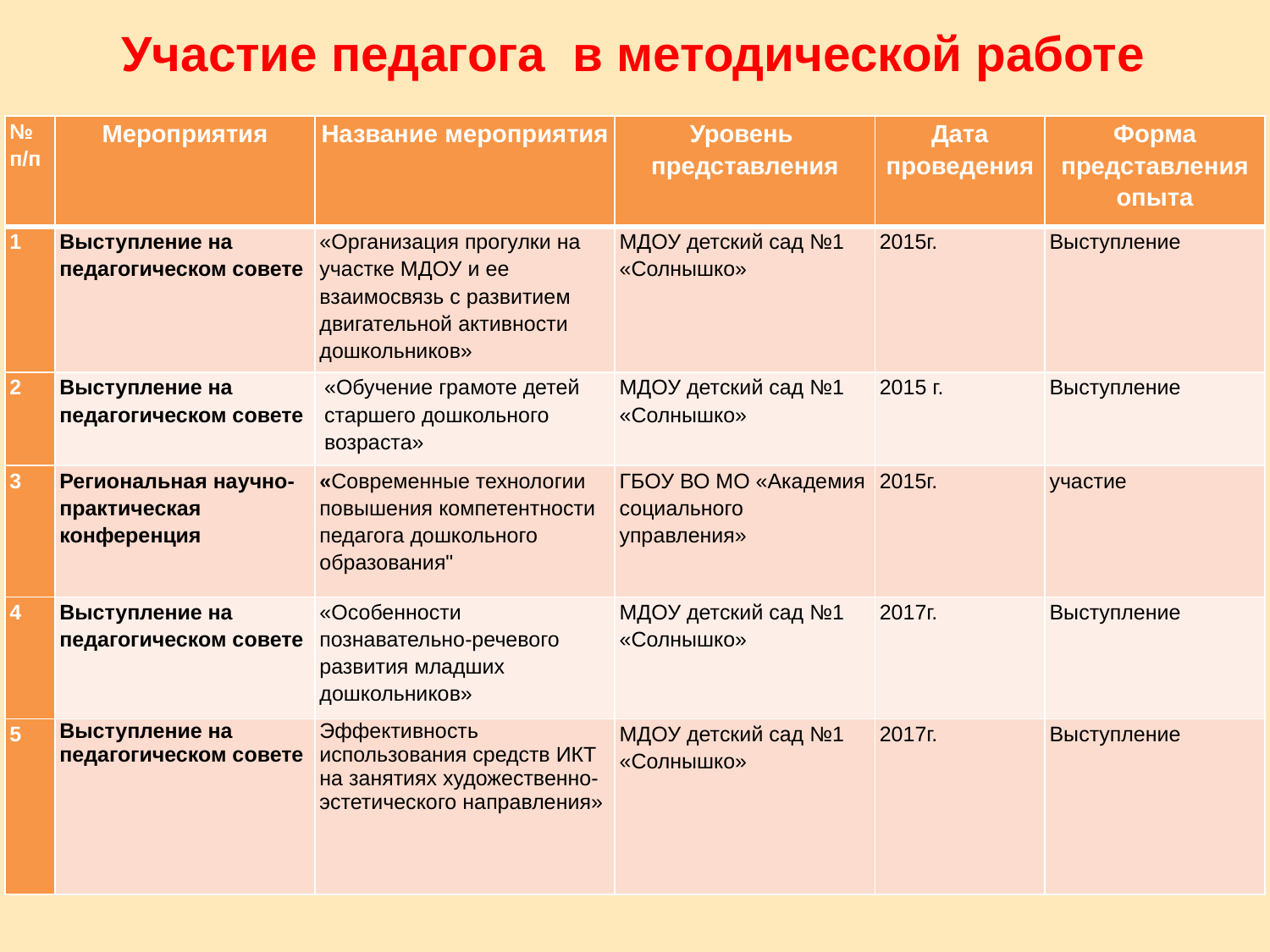

Участие педагога  в методической работе
| № п/п | Мероприятия | Название мероприятия | Уровень представления | Дата проведения | Форма представления опыта |
| --- | --- | --- | --- | --- | --- |
| 1 | Выступление на педагогическом совете | «Организация прогулки на участке МДОУ и ее взаимосвязь с развитием двигательной активности дошкольников» | МДОУ детский сад №1 «Солнышко» | 2015г. | Выступление |
| 2 | Выступление на педагогическом совете | «Обучение грамоте детей старшего дошкольного возраста» | МДОУ детский сад №1 «Солнышко» | 2015 г. | Выступление |
| 3 | Региональная научно-практическая конференция | «Современные технологии повышения компетентности педагога дошкольного образования" | ГБОУ ВО МО «Академия социального управления» | 2015г. | участие |
| 4 | Выступление на педагогическом совете | «Особенности познавательно-речевого развития младших дошкольников» | МДОУ детский сад №1 «Солнышко» | 2017г. | Выступление |
| 5 | Выступление на педагогическом совете | Эффективность использования средств ИКТ на занятиях художественно-эстетического направления» | МДОУ детский сад №1 «Солнышко» | 2017г. | Выступление |